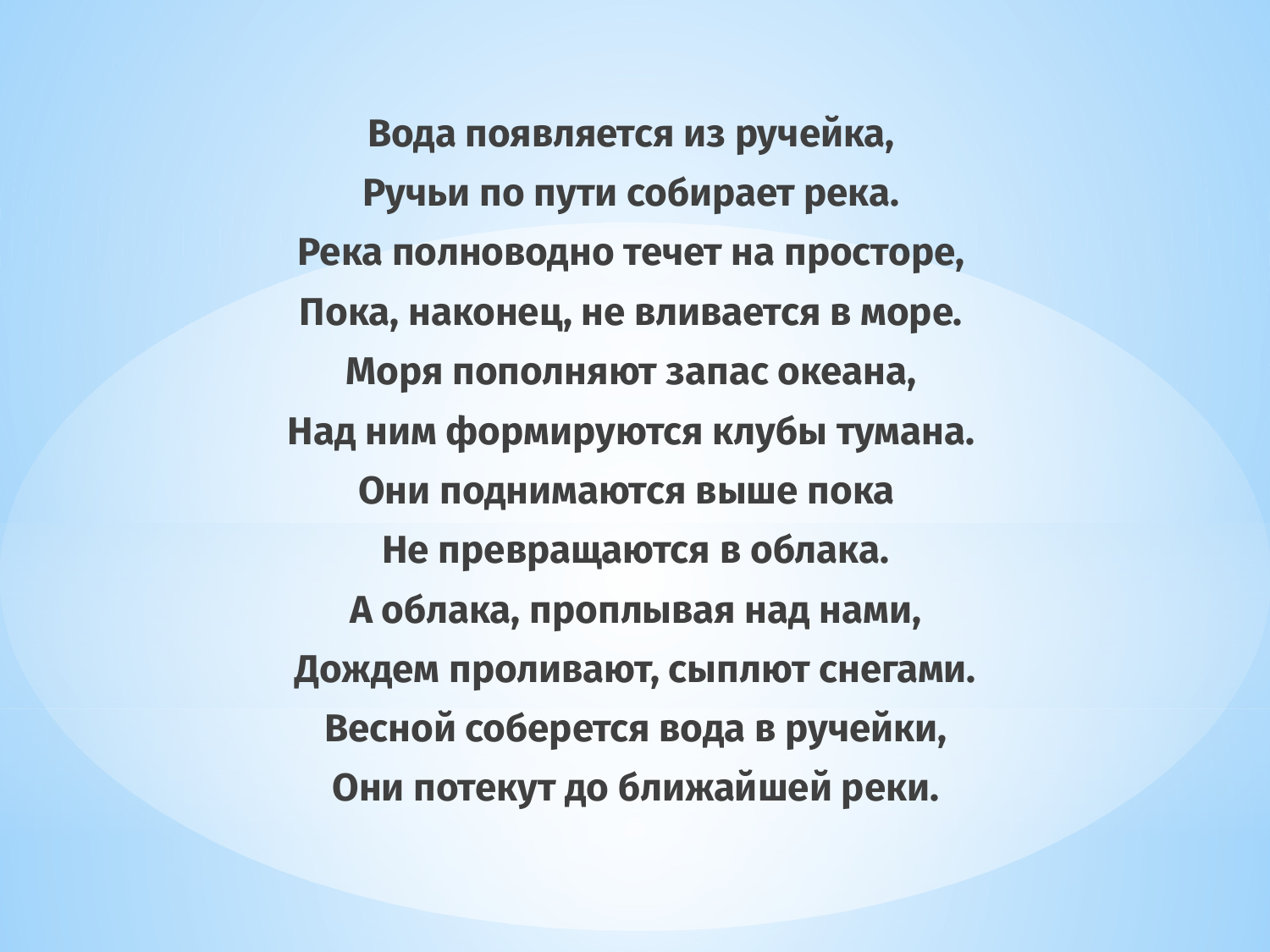

Вода появляется из ручейка,
        Ручьи по пути собирает река.
        Река полноводно течет на просторе,
        Пока, наконец, не вливается в море.
        Моря пополняют запас океана,
        Над ним формируются клубы тумана.
        Они поднимаются выше пока
         Не превращаются в облака.
         А облака, проплывая над нами,
         Дождем проливают, сыплют снегами.
         Весной соберется вода в ручейки,
         Они потекут до ближайшей реки.
#